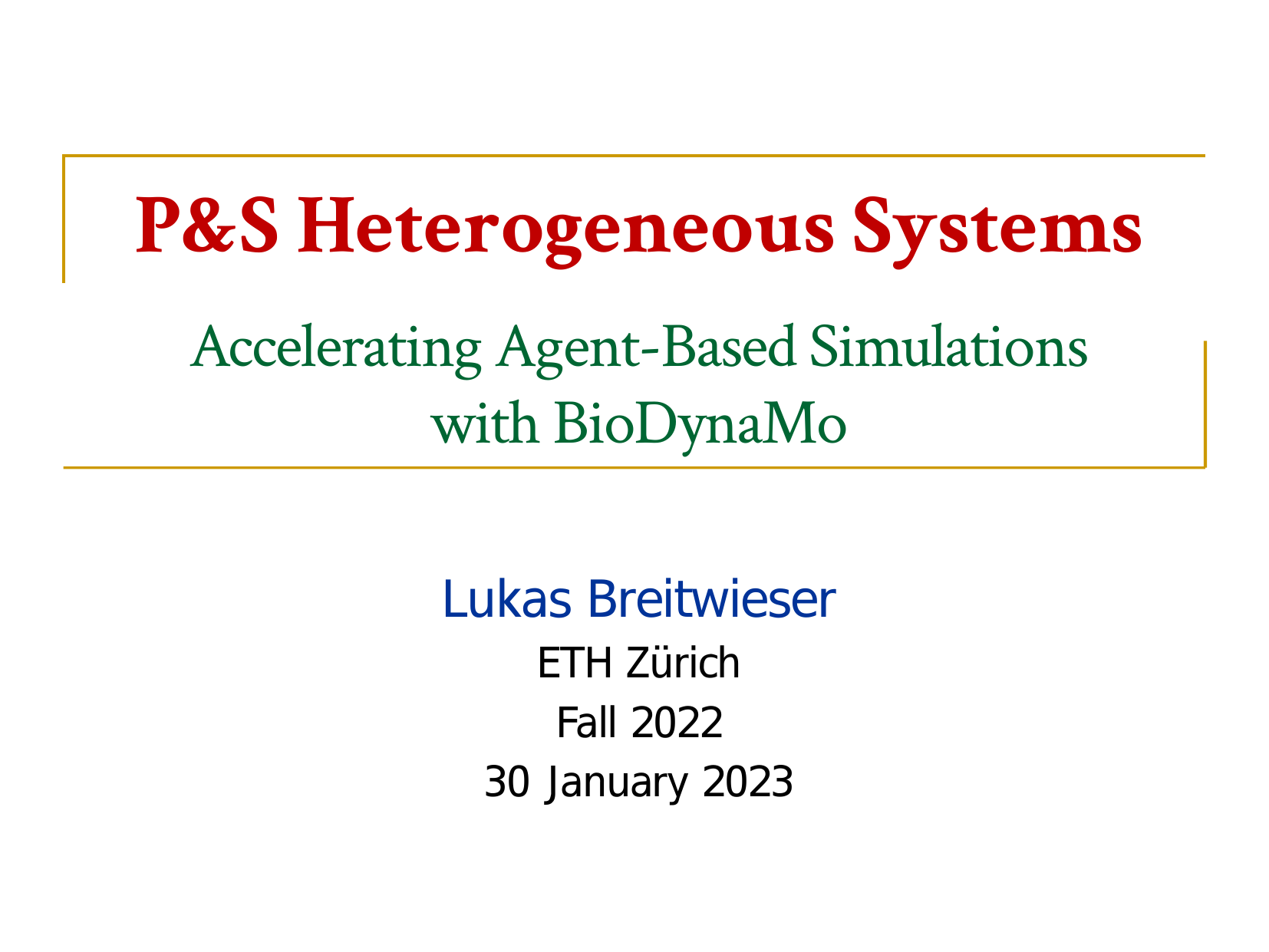

# P&S Heterogeneous Systems Accelerating Agent-Based Simulations with BioDynaMo
Lukas Breitwieser
ETH Zürich
Fall 2022
30 January 2023